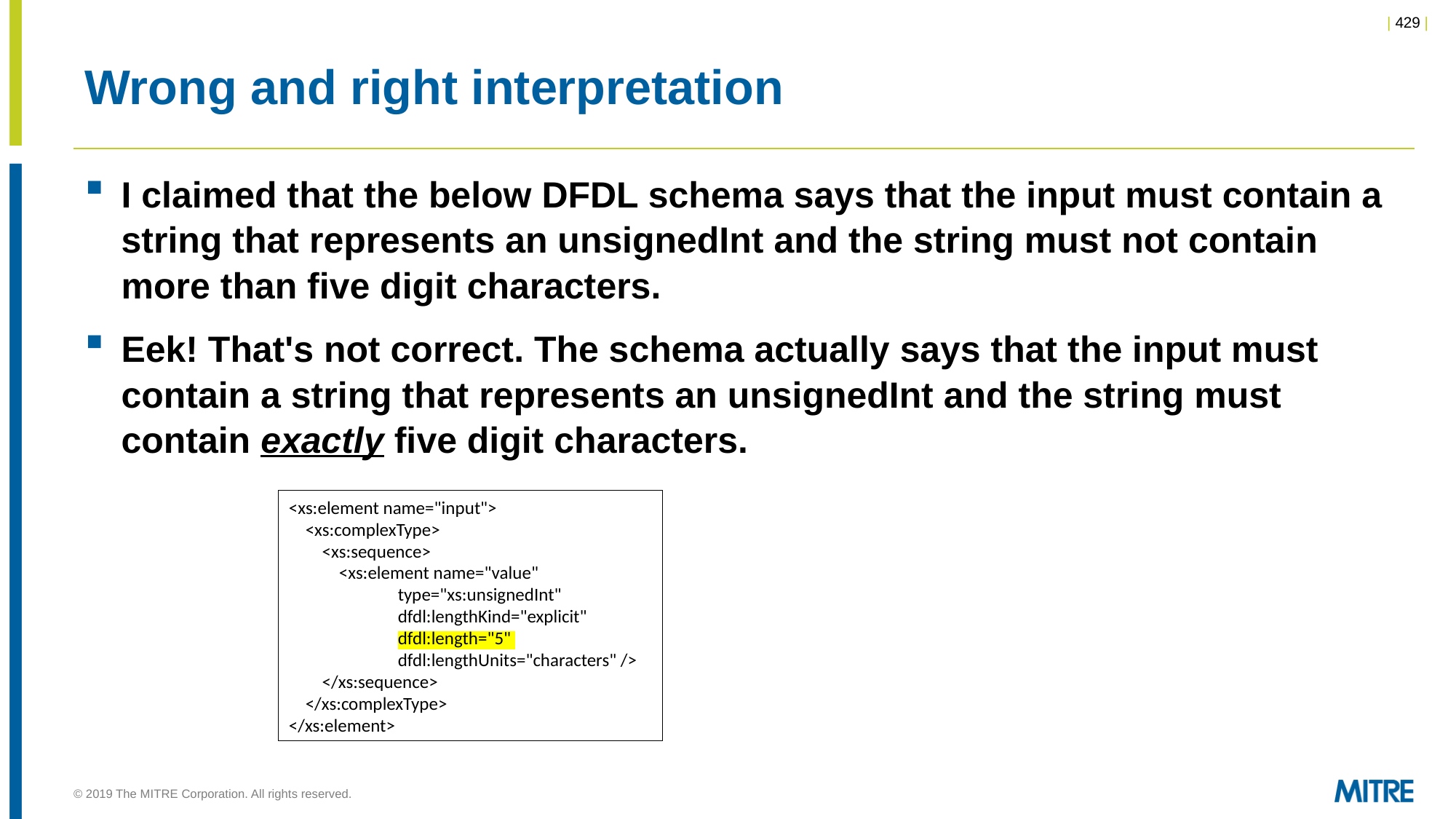

# Wrong and right interpretation
I claimed that the below DFDL schema says that the input must contain a string that represents an unsignedInt and the string must not contain more than five digit characters.
Eek! That's not correct. The schema actually says that the input must contain a string that represents an unsignedInt and the string must contain exactly five digit characters.
<xs:element name="input">
    <xs:complexType>
        <xs:sequence>
            <xs:element name="value"
 	type="xs:unsignedInt"
 	dfdl:lengthKind="explicit"
 	dfdl:length="5"
 	dfdl:lengthUnits="characters" />
        </xs:sequence>
    </xs:complexType>
</xs:element>
© 2019 The MITRE Corporation. All rights reserved.